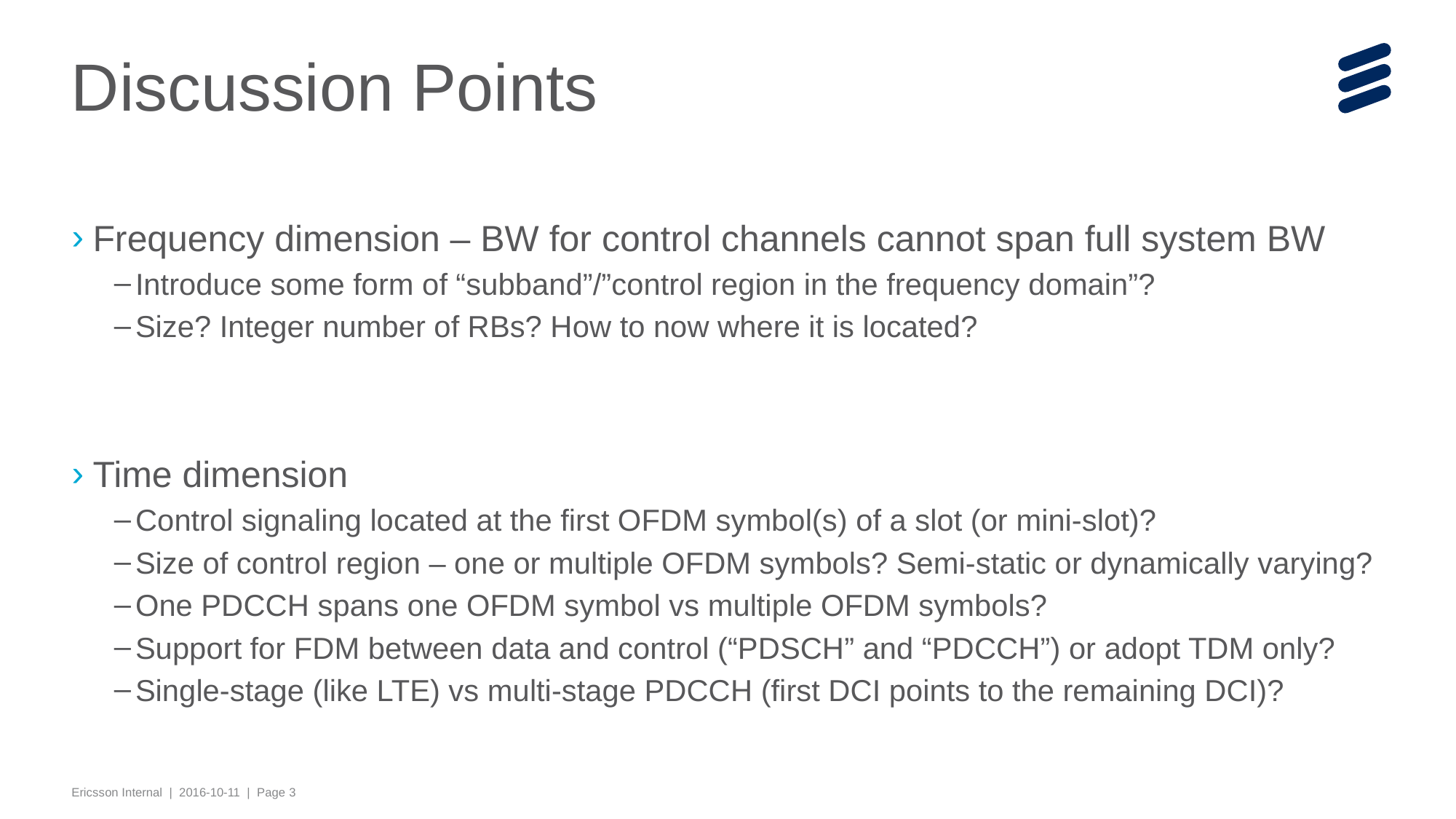

# Discussion Points
Frequency dimension – BW for control channels cannot span full system BW
Introduce some form of “subband”/”control region in the frequency domain”?
Size? Integer number of RBs? How to now where it is located?

Time dimension
Control signaling located at the first OFDM symbol(s) of a slot (or mini-slot)?
Size of control region – one or multiple OFDM symbols? Semi-static or dynamically varying?
One PDCCH spans one OFDM symbol vs multiple OFDM symbols?
Support for FDM between data and control (“PDSCH” and “PDCCH”) or adopt TDM only?
Single-stage (like LTE) vs multi-stage PDCCH (first DCI points to the remaining DCI)?